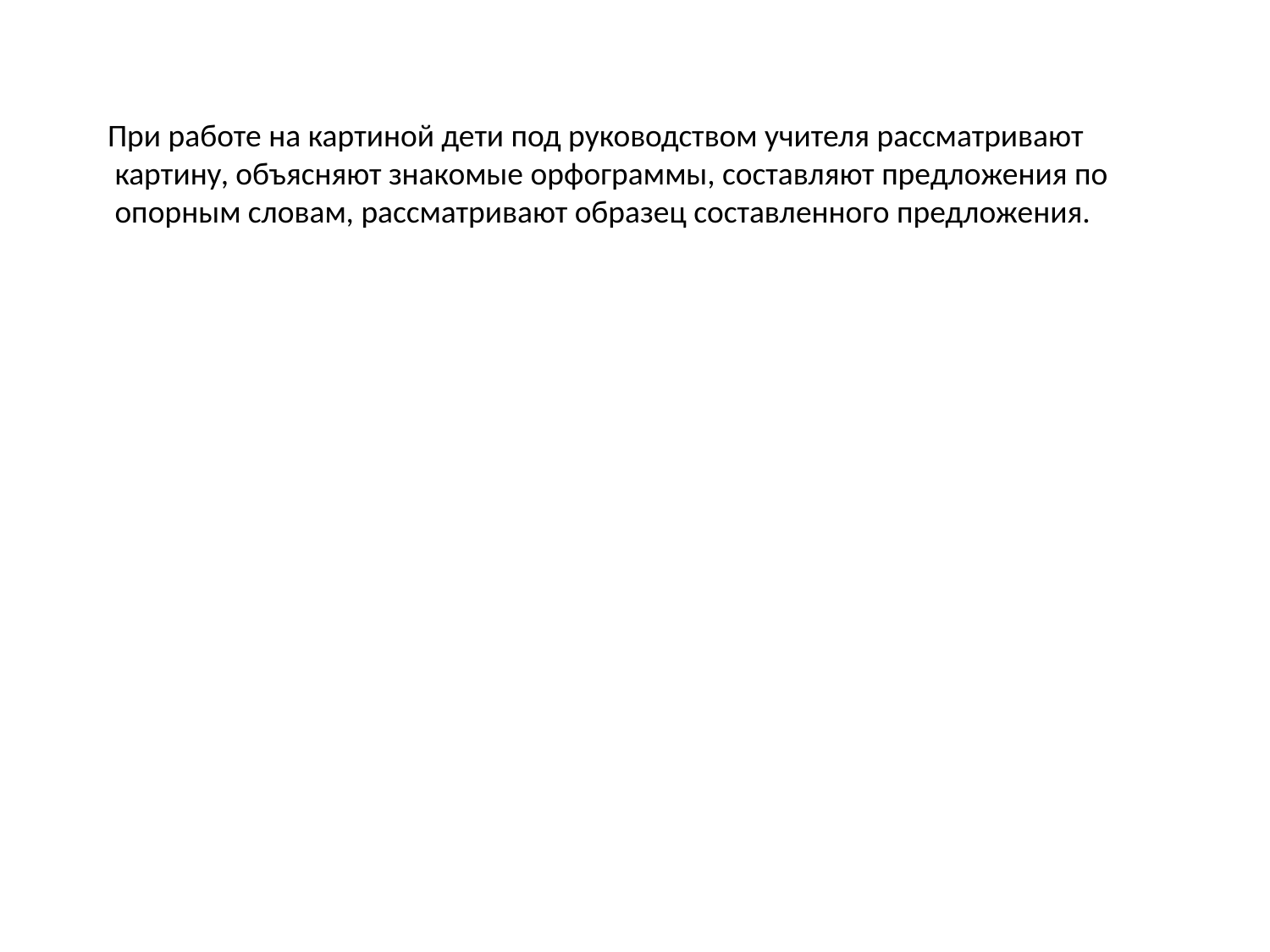

При работе на картиной дети под руководством учителя рассматривают
 картину, объясняют знакомые орфограммы, составляют предложения по
 опорным словам, рассматривают образец составленного предложения.